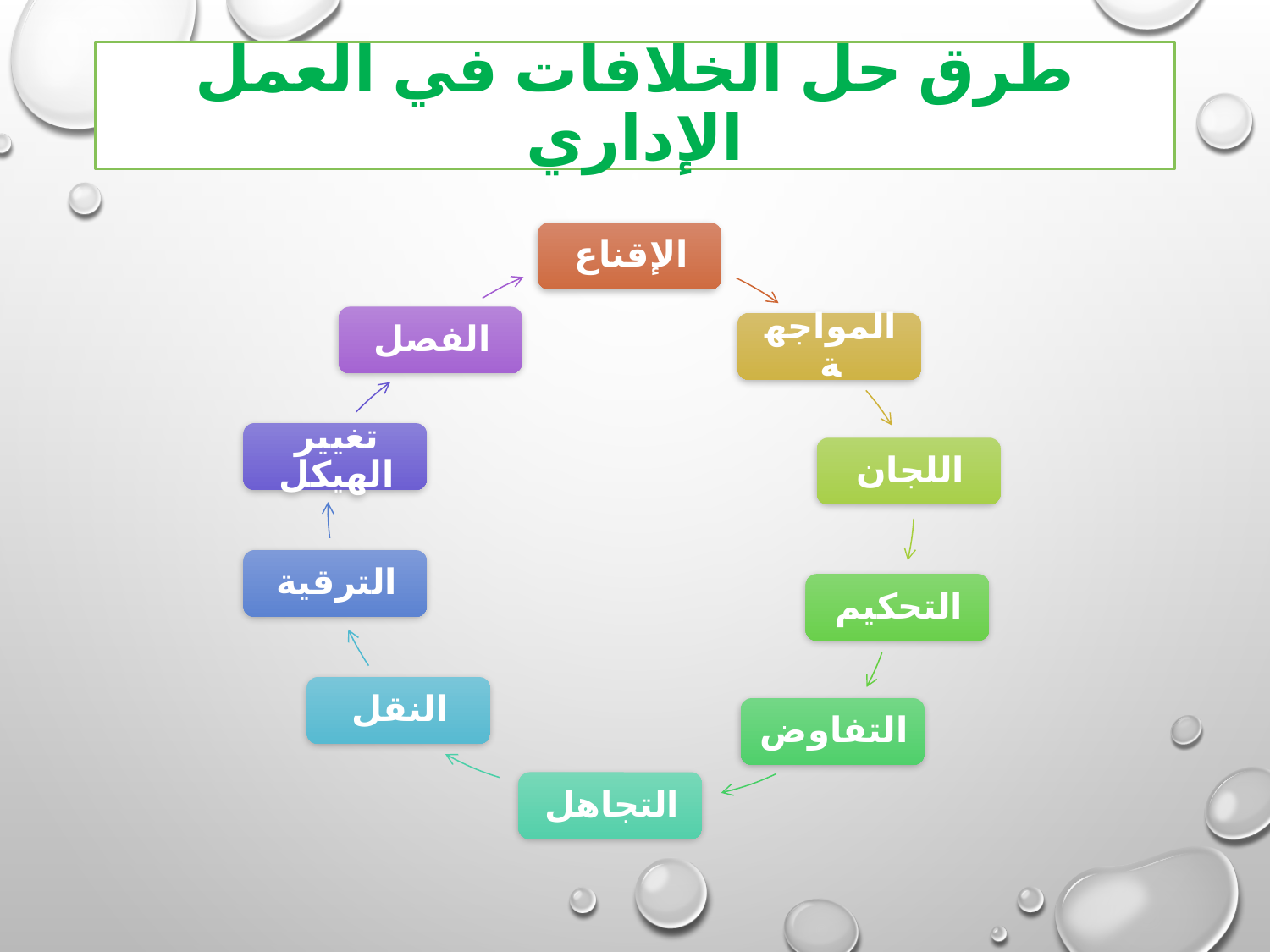

# طرق حل الخلافات في العمل الإداري
الإقناع
المواجهة
اللجان
التحكيم
التفاوض
التجاهل
النقل
الترقية
تغيير الهيكل
الفصل